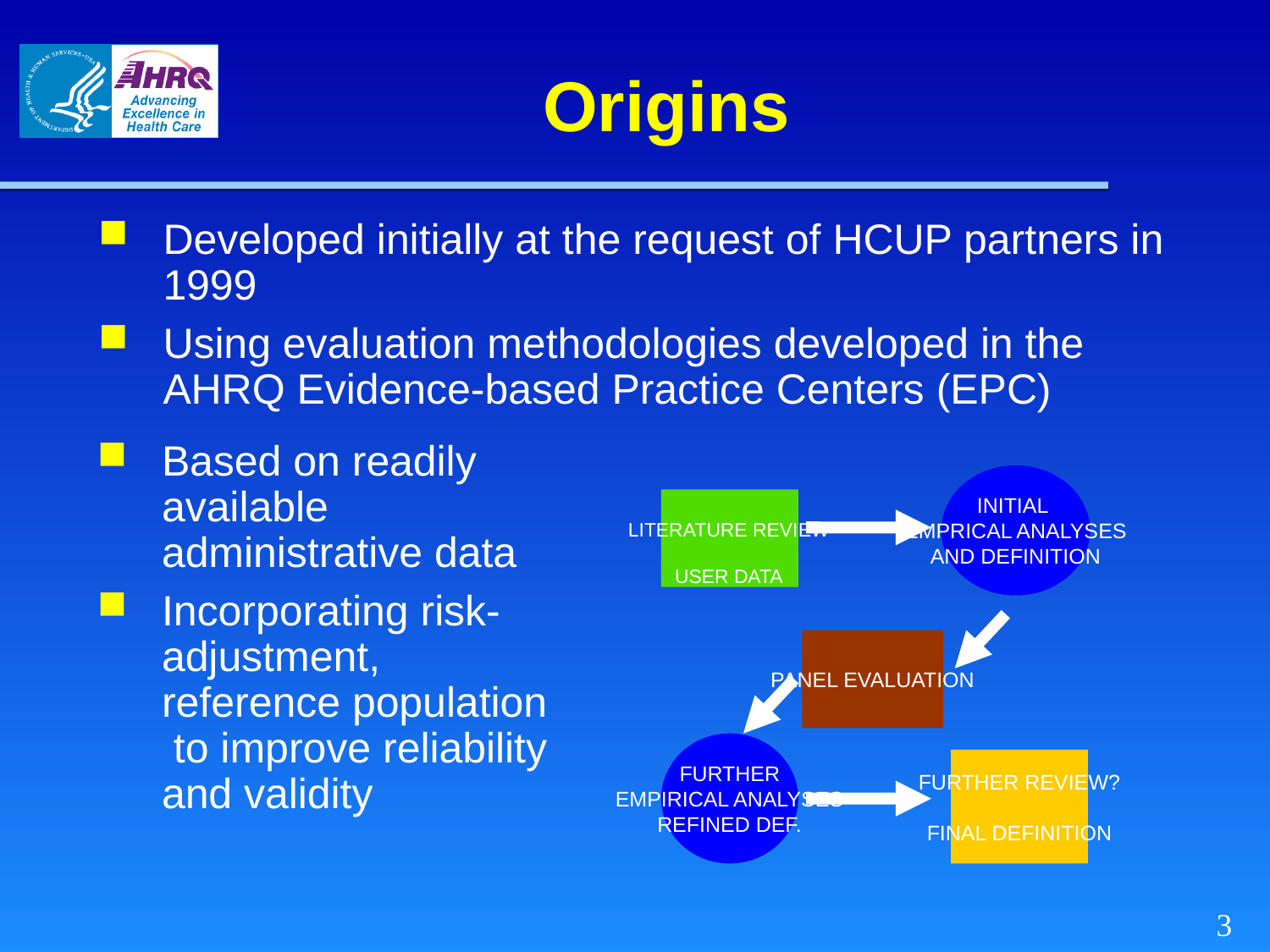

# Origins
Developed initially at the request of HCUP partners in 1999
Using evaluation methodologies developed in the AHRQ Evidence-based Practice Centers (EPC)

Based on readily available administrative data
Incorporating risk-adjustment, reference population  to improve reliability and validity

INITIAL
EMPRICAL ANALYSES
AND DEFINITION

LITERATURE REVIEW

USER DATA

PANEL EVALUATION

FURTHER
EMPIRICAL ANALYSES
REFINED DEF.
FURTHER REVIEW?

FINAL DEFINITION

 3